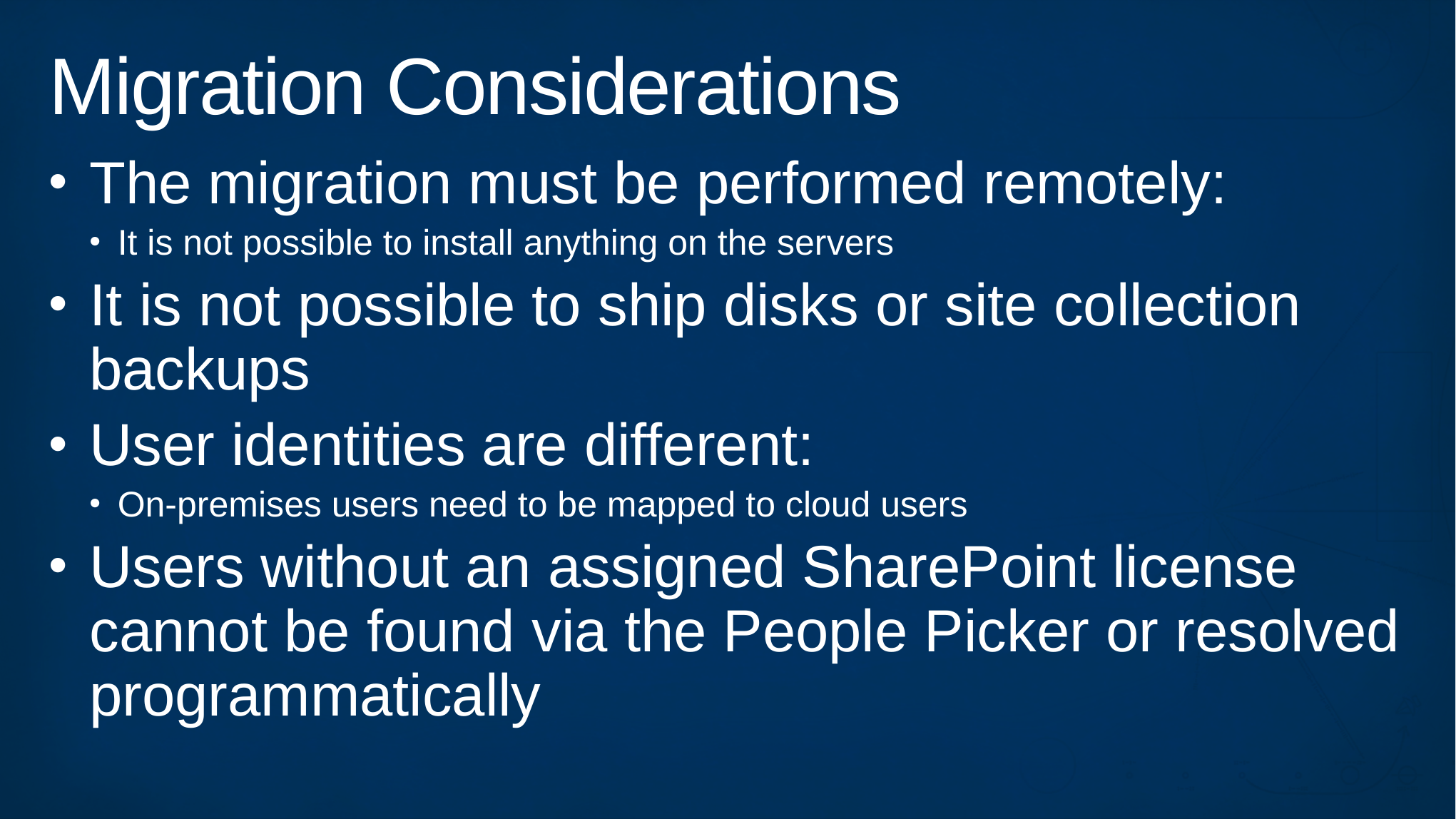

# Migration Considerations
The migration must be performed remotely:
It is not possible to install anything on the servers
It is not possible to ship disks or site collection backups
User identities are different:
On-premises users need to be mapped to cloud users
Users without an assigned SharePoint license cannot be found via the People Picker or resolved programmatically